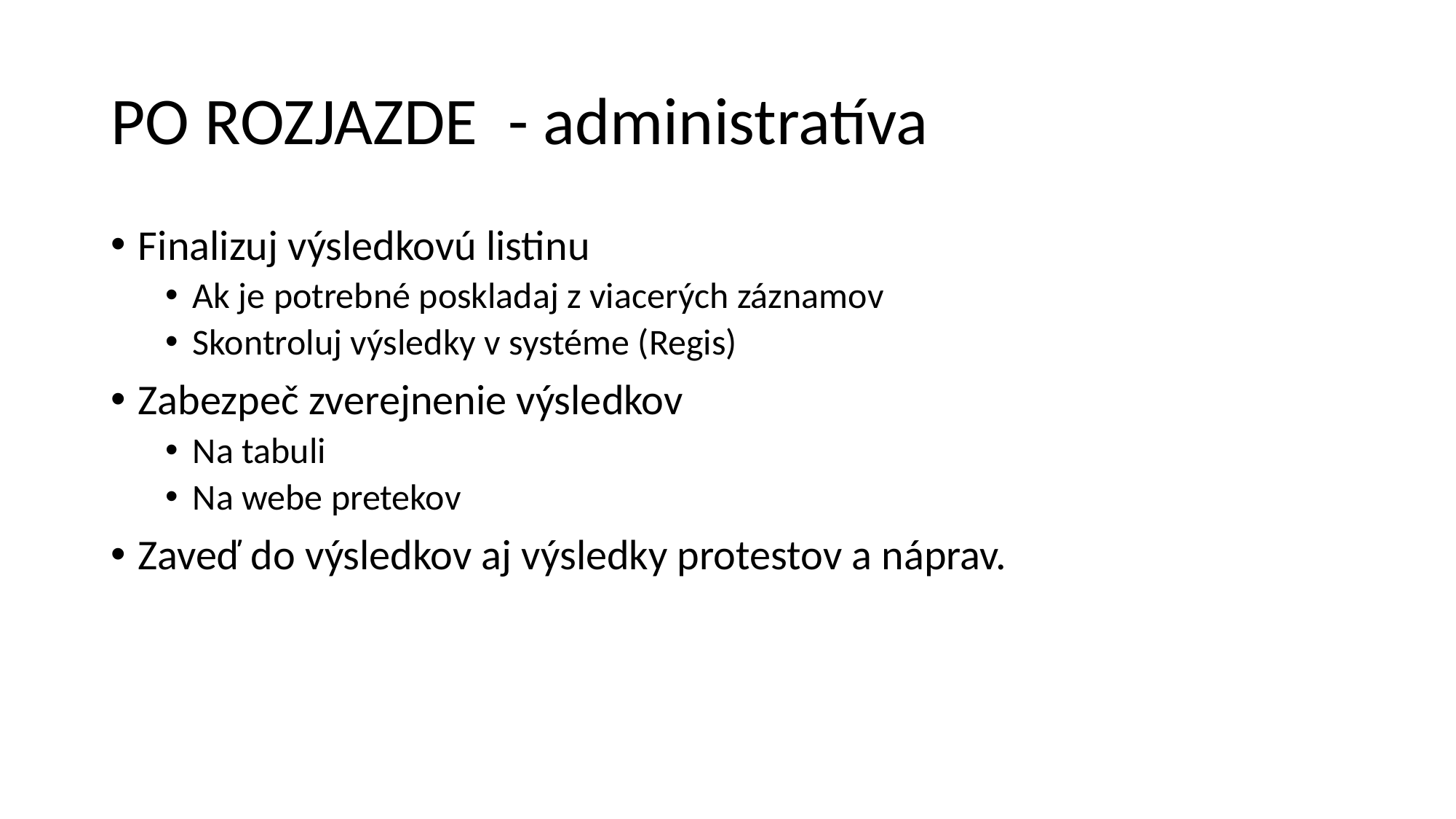

# PO ROZJAZDE  - administratíva
Finalizuj výsledkovú listinu
Ak je potrebné poskladaj z viacerých záznamov
Skontroluj výsledky v systéme (Regis)
Zabezpeč zverejnenie výsledkov
Na tabuli
Na webe pretekov
Zaveď do výsledkov aj výsledky protestov a náprav.